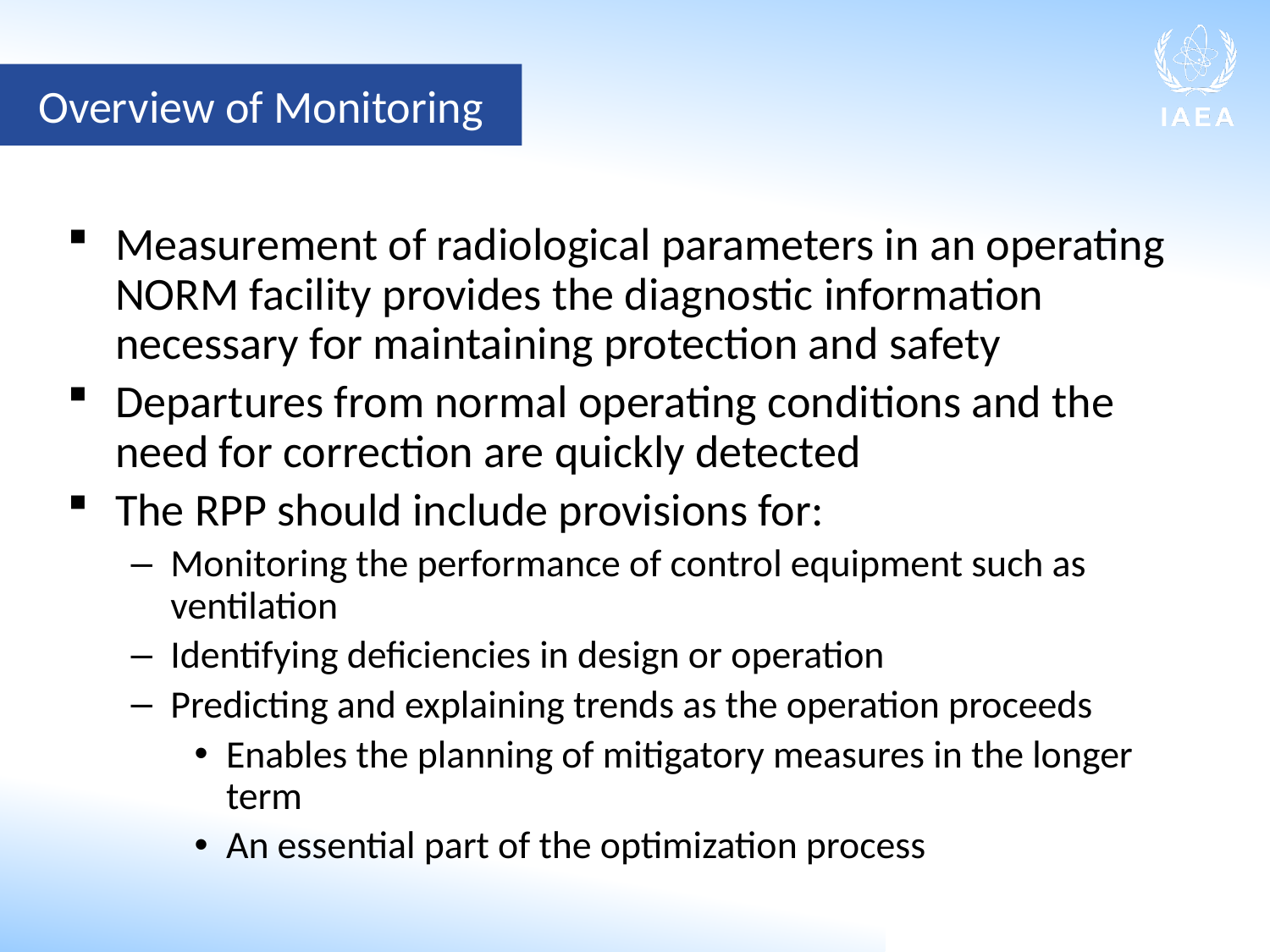

Overview of Monitoring
Measurement of radiological parameters in an operating NORM facility provides the diagnostic information necessary for maintaining protection and safety
Departures from normal operating conditions and the need for correction are quickly detected
The RPP should include provisions for:
Monitoring the performance of control equipment such as ventilation
Identifying deficiencies in design or operation
Predicting and explaining trends as the operation proceeds
Enables the planning of mitigatory measures in the longer term
An essential part of the optimization process